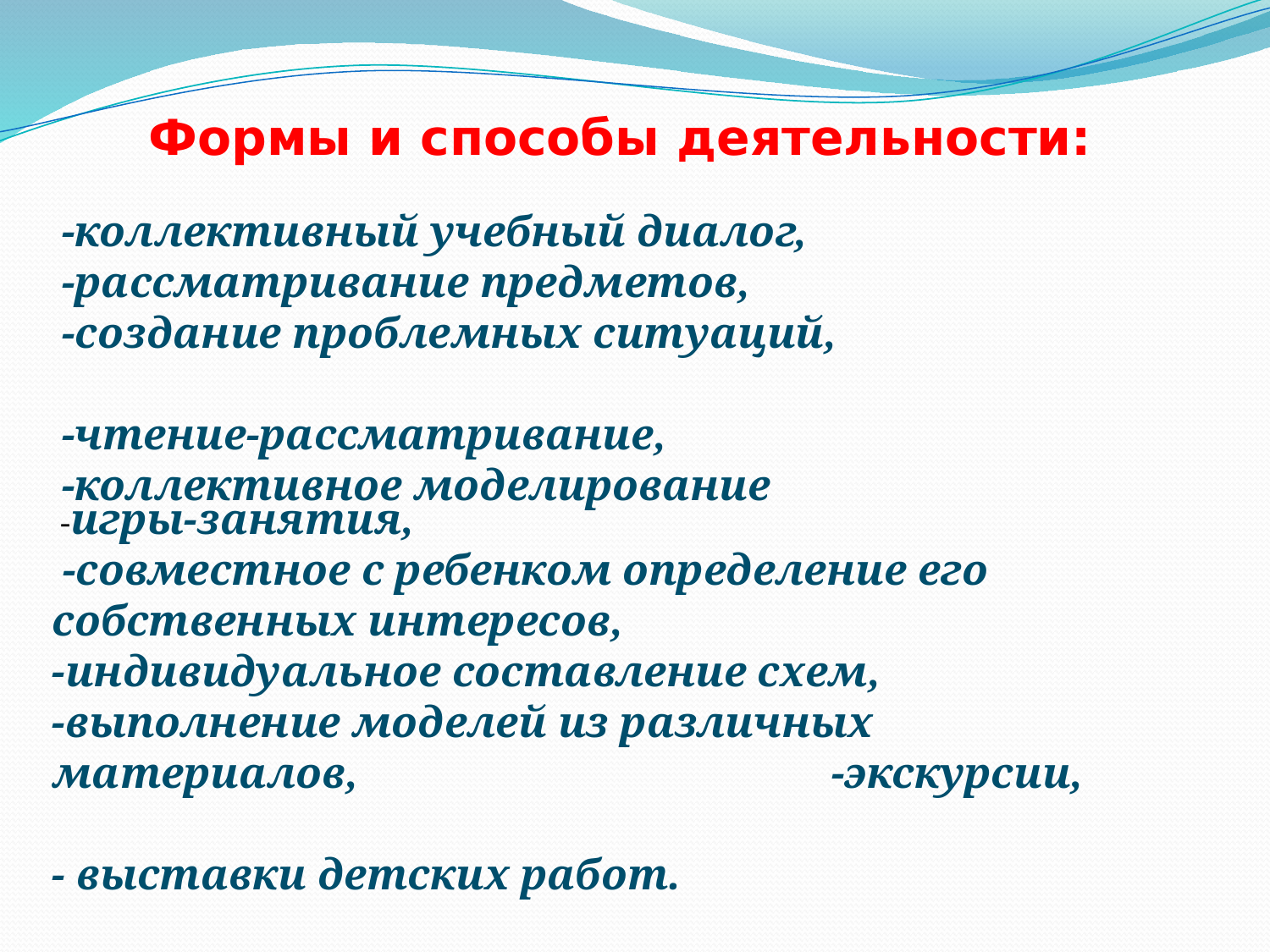

Формы и способы деятельности:
-коллективный учебный диалог,
-рассматривание предметов,
-создание проблемных ситуаций,
-чтение-рассматривание,
-коллективное моделирование
 -игры-занятия,
 -совместное с ребенком определение его собственных интересов,
-индивидуальное составление схем,
-выполнение моделей из различных материалов,                                           -экскурсии,
- выставки детских работ.